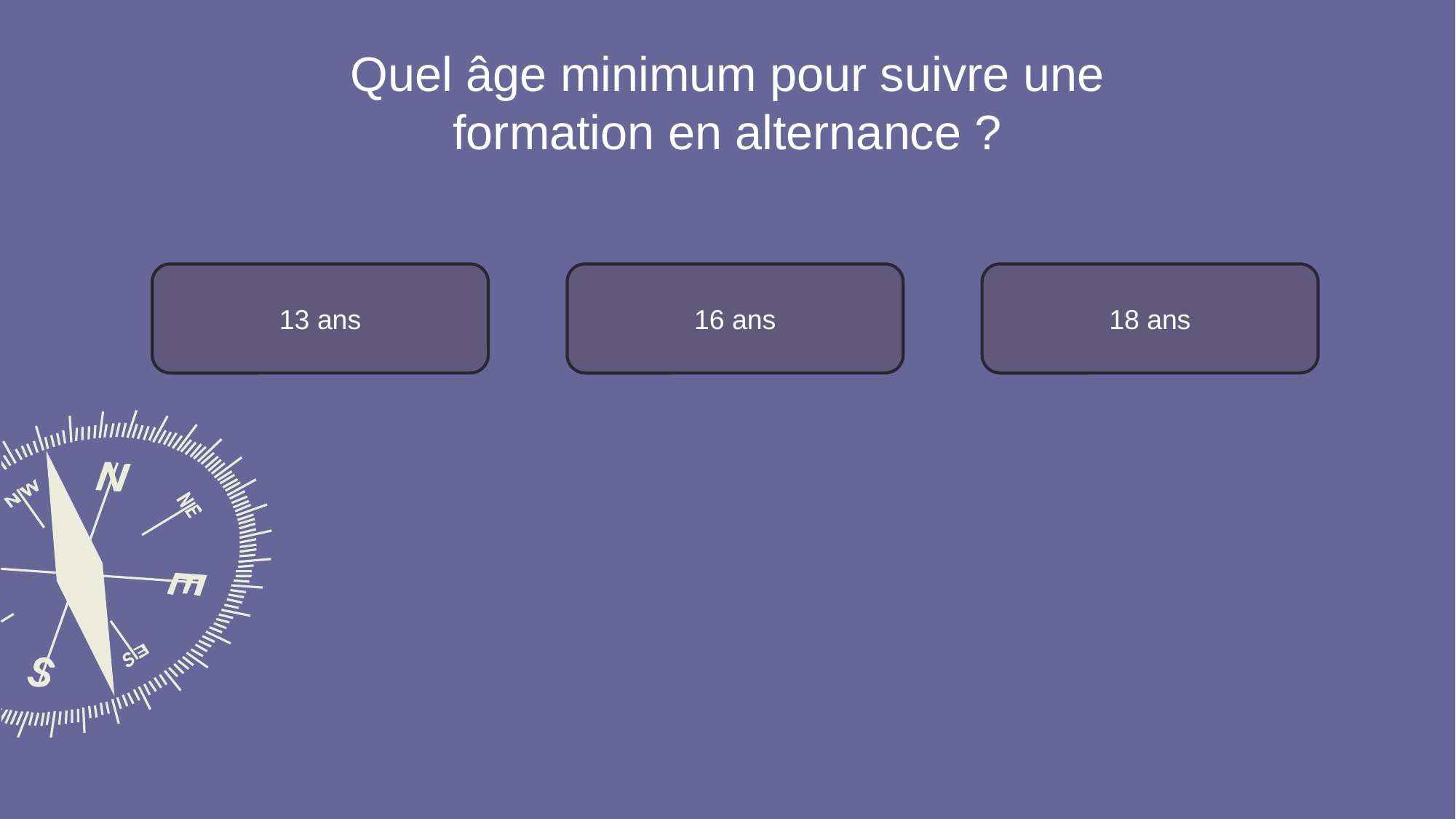

# Quel âge minimum pour suivre une formation en alternance ?
13 ans
16 ans
18 ans